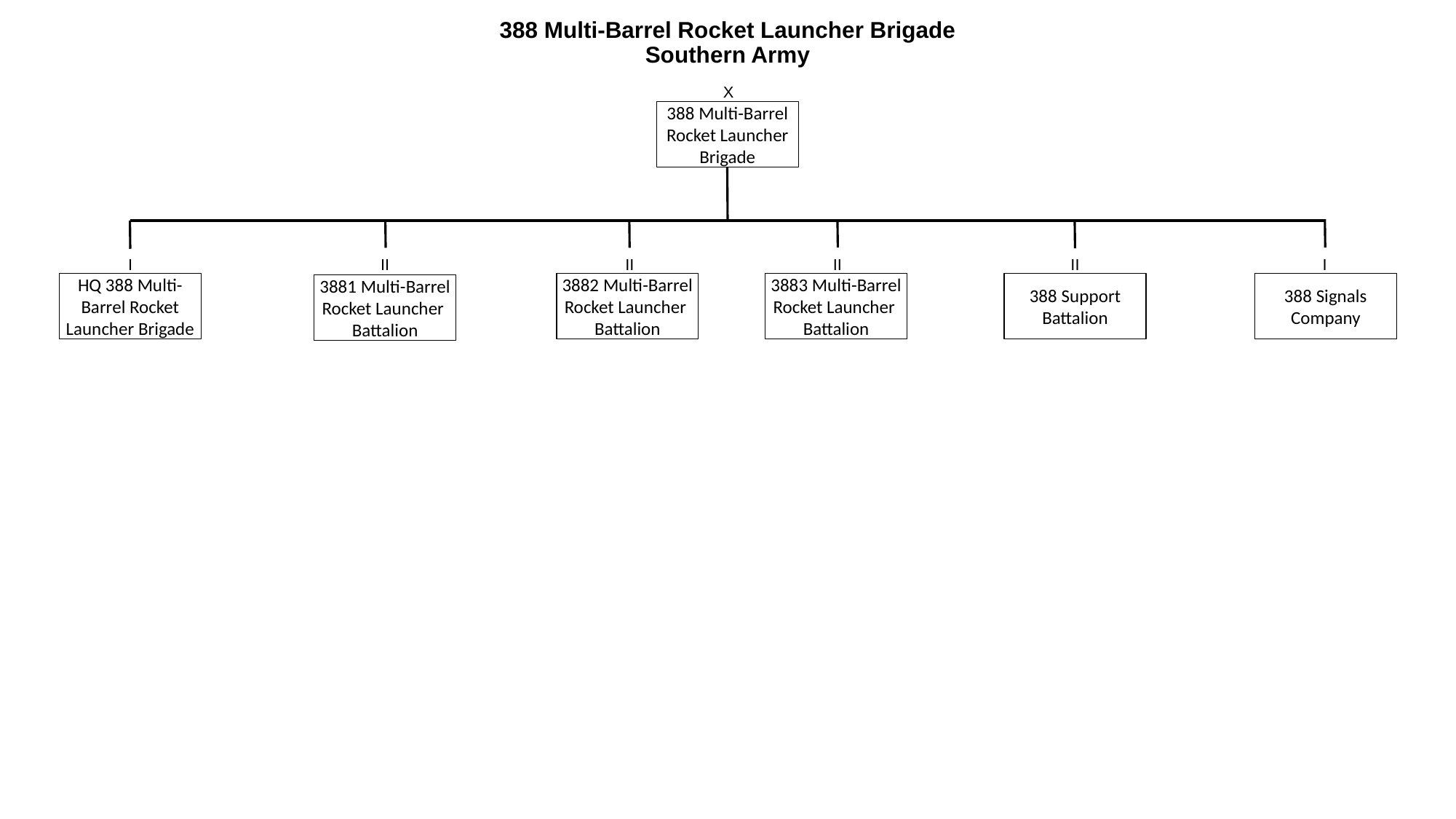

# 388 Multi-Barrel Rocket Launcher Brigade Southern Army
X
388 Multi-Barrel Rocket Launcher Brigade
I
II
II
II
II
I
HQ 388 Multi-Barrel Rocket Launcher Brigade
3882 Multi-Barrel Rocket Launcher
Battalion
3883 Multi-Barrel Rocket Launcher
Battalion
388 Support Battalion
388 Signals Company
3881 Multi-Barrel Rocket Launcher
Battalion